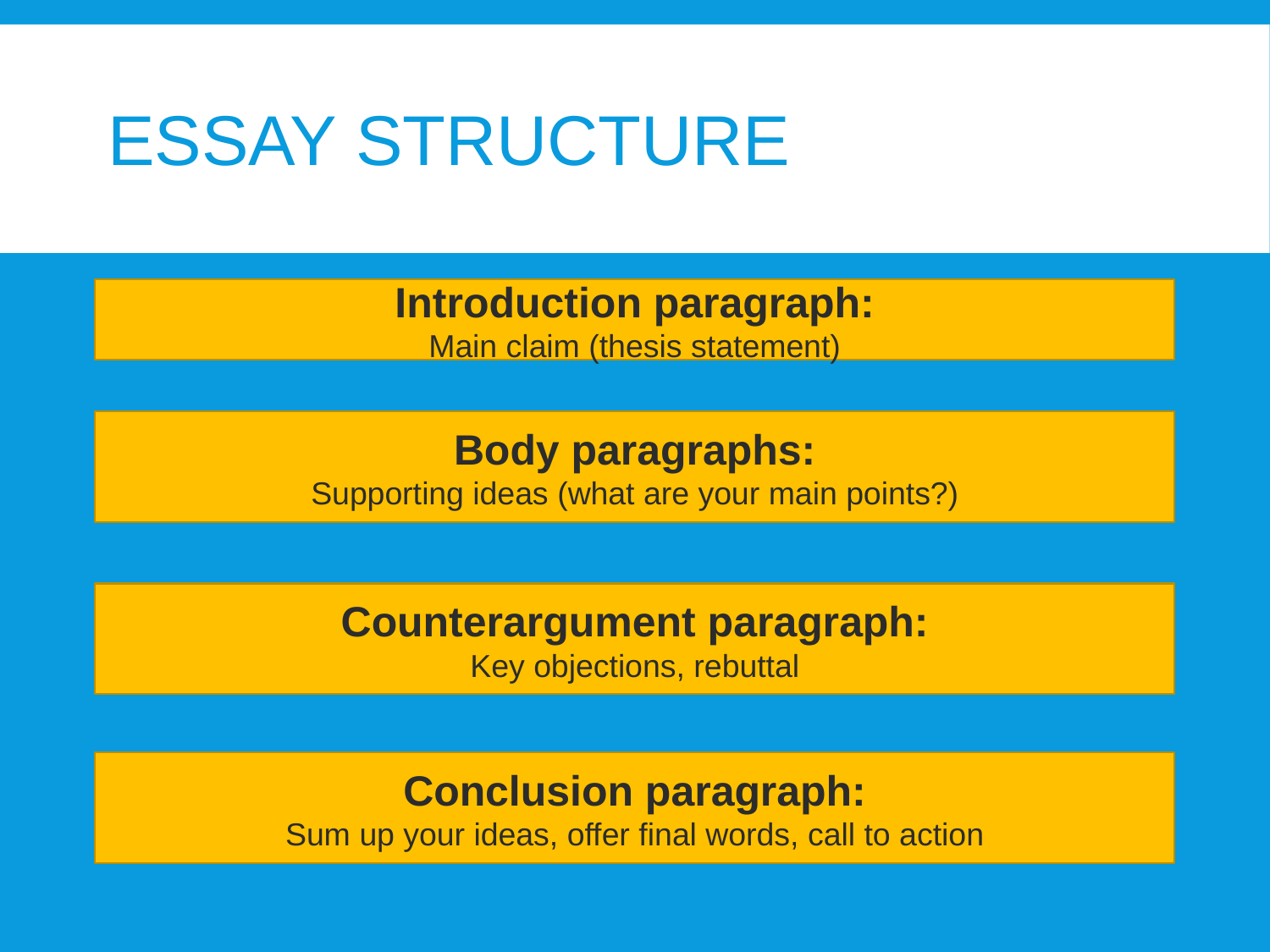

# Essay structure

Introduction paragraph:
Main claim (thesis statement)
Body paragraphs:
Supporting ideas (what are your main points?)
Counterargument paragraph:
Key objections, rebuttal
Conclusion paragraph:
Sum up your ideas, offer final words, call to action